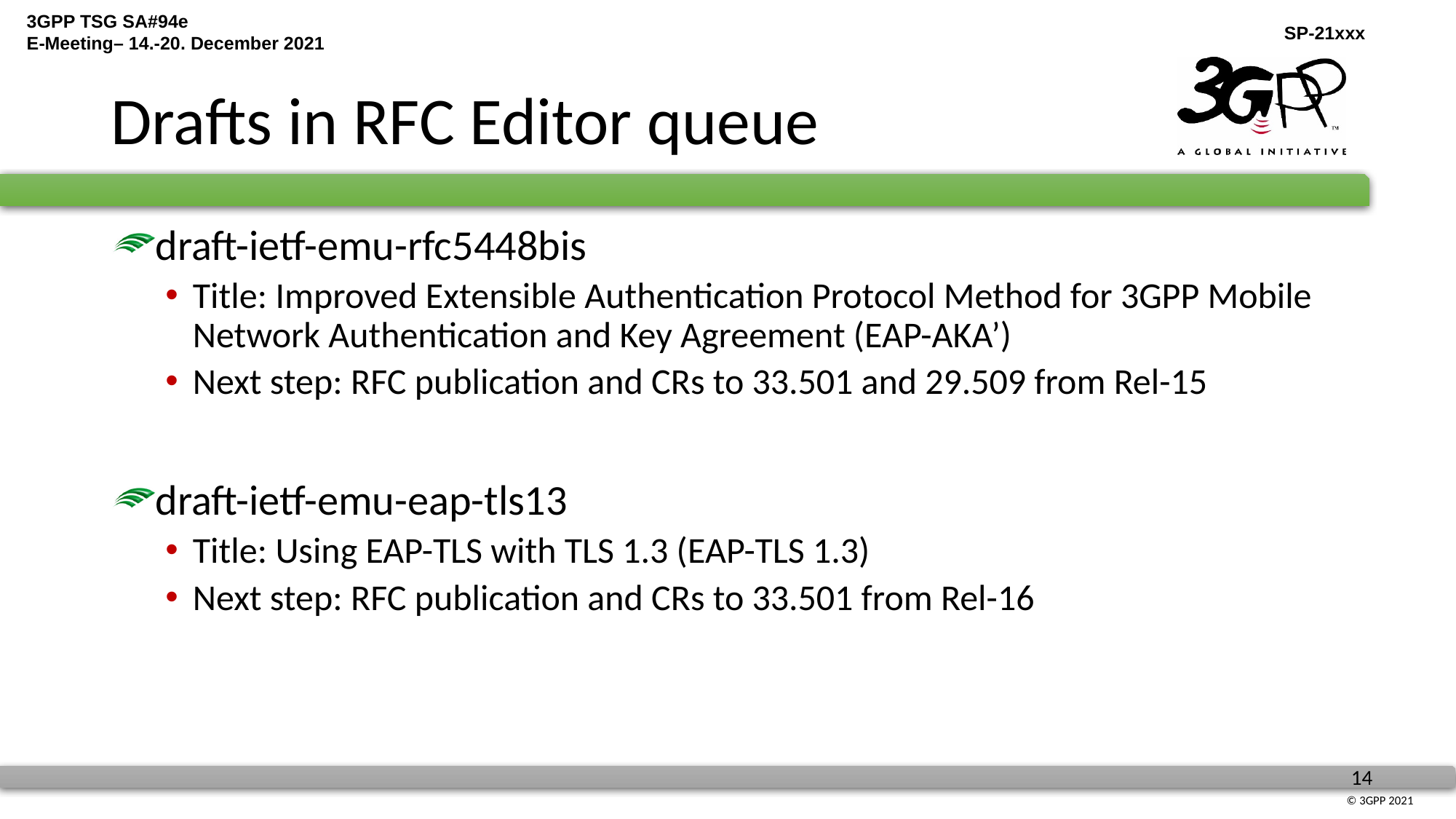

# Drafts in RFC Editor queue
draft-ietf-emu-rfc5448bis
Title: Improved Extensible Authentication Protocol Method for 3GPP Mobile Network Authentication and Key Agreement (EAP-AKA’)
Next step: RFC publication and CRs to 33.501 and 29.509 from Rel-15

draft-ietf-emu-eap-tls13
Title: Using EAP-TLS with TLS 1.3 (EAP-TLS 1.3)
Next step: RFC publication and CRs to 33.501 from Rel-16